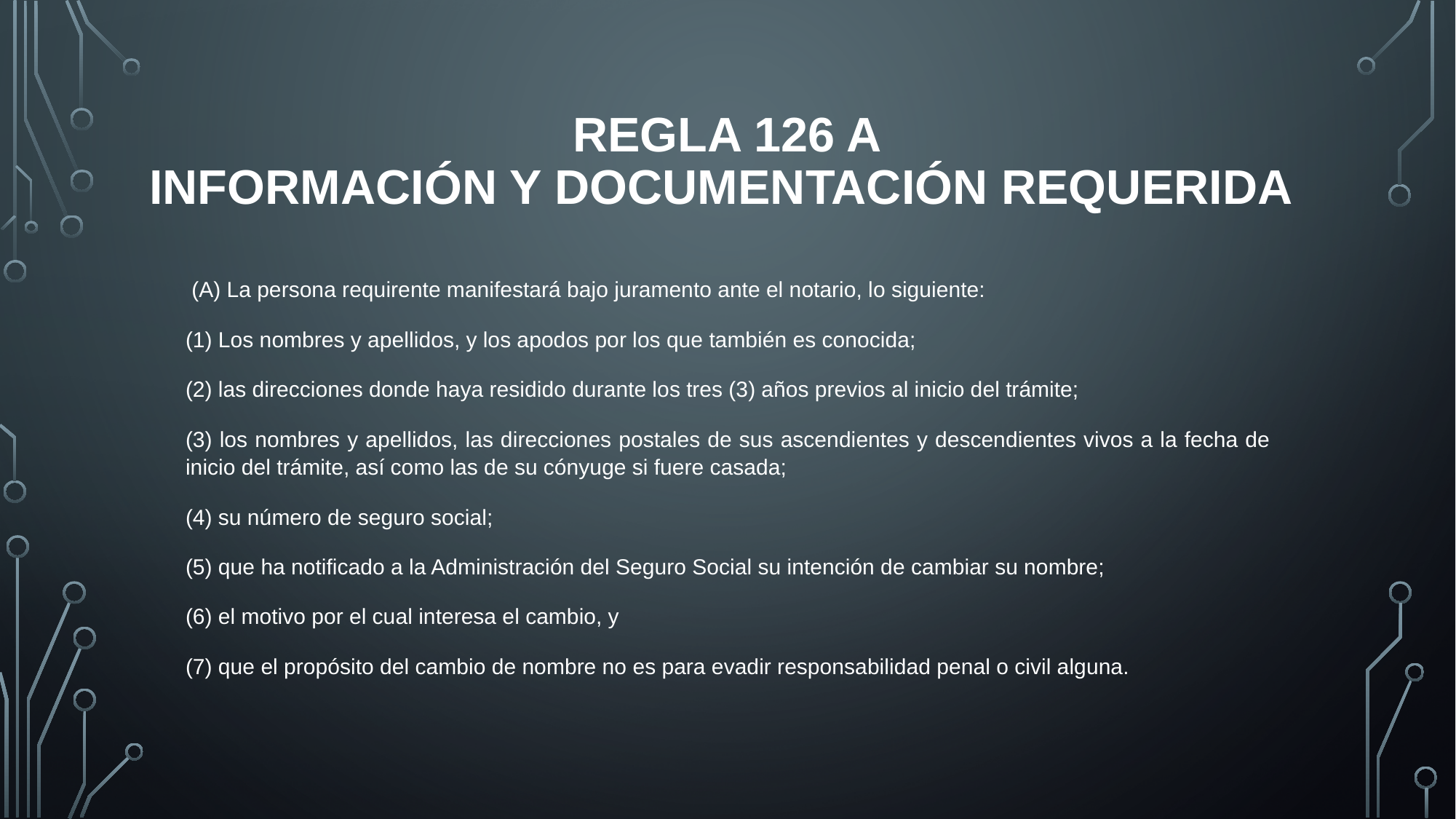

# Regla 126 a Información y documentación requerida
 (A) La persona requirente manifestará bajo juramento ante el notario, lo siguiente:
(1) Los nombres y apellidos, y los apodos por los que también es conocida;
(2) las direcciones donde haya residido durante los tres (3) años previos al inicio del trámite;
(3) los nombres y apellidos, las direcciones postales de sus ascendientes y descendientes vivos a la fecha de inicio del trámite, así como las de su cónyuge si fuere casada;
(4) su número de seguro social;
(5) que ha notificado a la Administración del Seguro Social su intención de cambiar su nombre;
(6) el motivo por el cual interesa el cambio, y
(7) que el propósito del cambio de nombre no es para evadir responsabilidad penal o civil alguna.